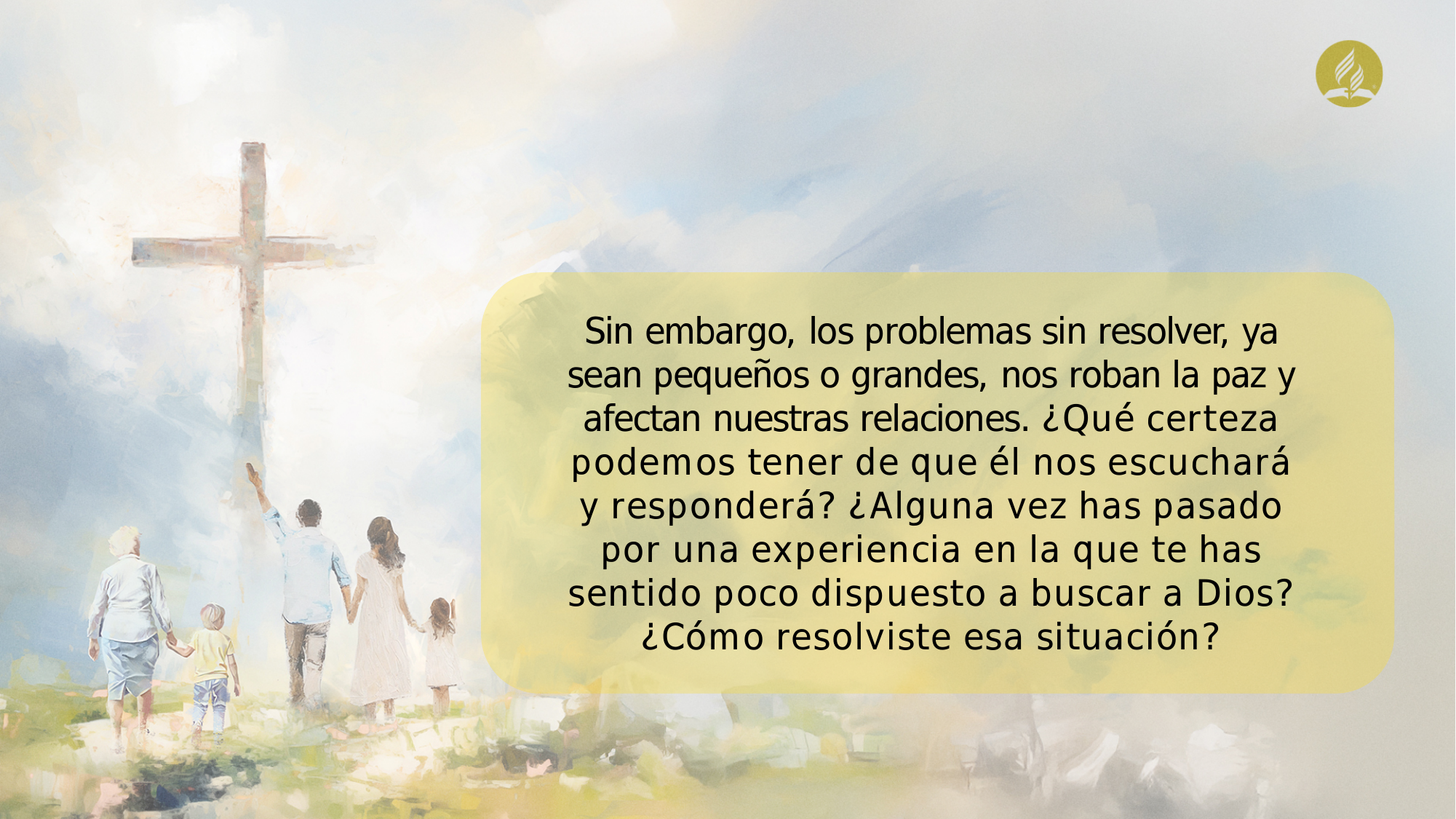

Sin embargo, los problemas sin resolver, ya sean pequeños o grandes, nos roban la paz y afectan nuestras relaciones. ¿Qué certeza podemos tener de que él nos escuchará y responderá? ¿Alguna vez has pasado por una experiencia en la que te has sentido poco dispuesto a buscar a Dios? ¿Cómo resolviste esa situación?